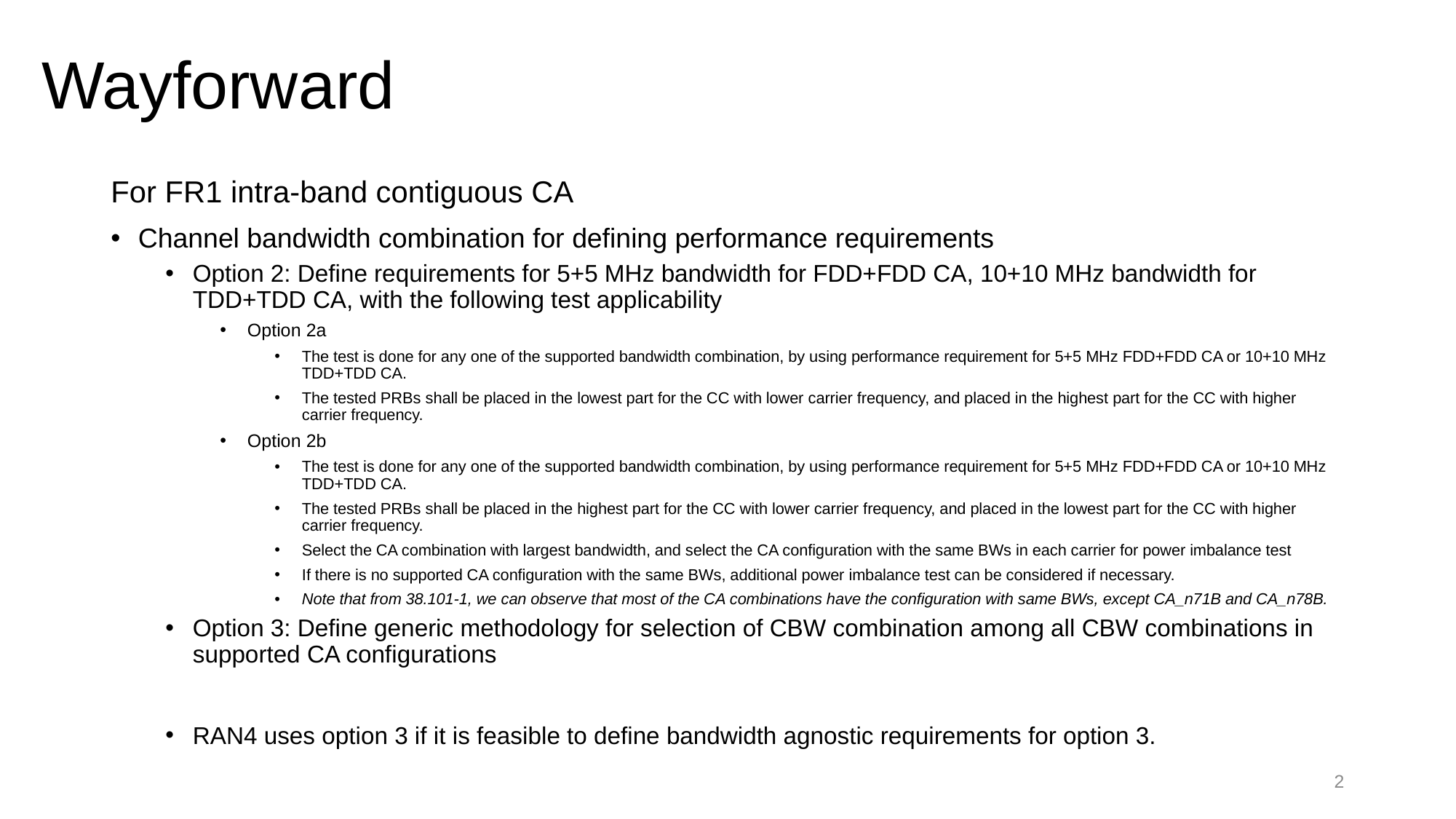

# Wayforward
For FR1 intra-band contiguous CA
Channel bandwidth combination for defining performance requirements
Option 2: Define requirements for 5+5 MHz bandwidth for FDD+FDD CA, 10+10 MHz bandwidth for TDD+TDD CA, with the following test applicability
Option 2a
The test is done for any one of the supported bandwidth combination, by using performance requirement for 5+5 MHz FDD+FDD CA or 10+10 MHz TDD+TDD CA.
The tested PRBs shall be placed in the lowest part for the CC with lower carrier frequency, and placed in the highest part for the CC with higher carrier frequency.
Option 2b
The test is done for any one of the supported bandwidth combination, by using performance requirement for 5+5 MHz FDD+FDD CA or 10+10 MHz TDD+TDD CA.
The tested PRBs shall be placed in the highest part for the CC with lower carrier frequency, and placed in the lowest part for the CC with higher carrier frequency.
Select the CA combination with largest bandwidth, and select the CA configuration with the same BWs in each carrier for power imbalance test
If there is no supported CA configuration with the same BWs, additional power imbalance test can be considered if necessary.
Note that from 38.101-1, we can observe that most of the CA combinations have the configuration with same BWs, except CA_n71B and CA_n78B.
Option 3: Define generic methodology for selection of CBW combination among all CBW combinations in supported CA configurations

RAN4 uses option 3 if it is feasible to define bandwidth agnostic requirements for option 3.

2